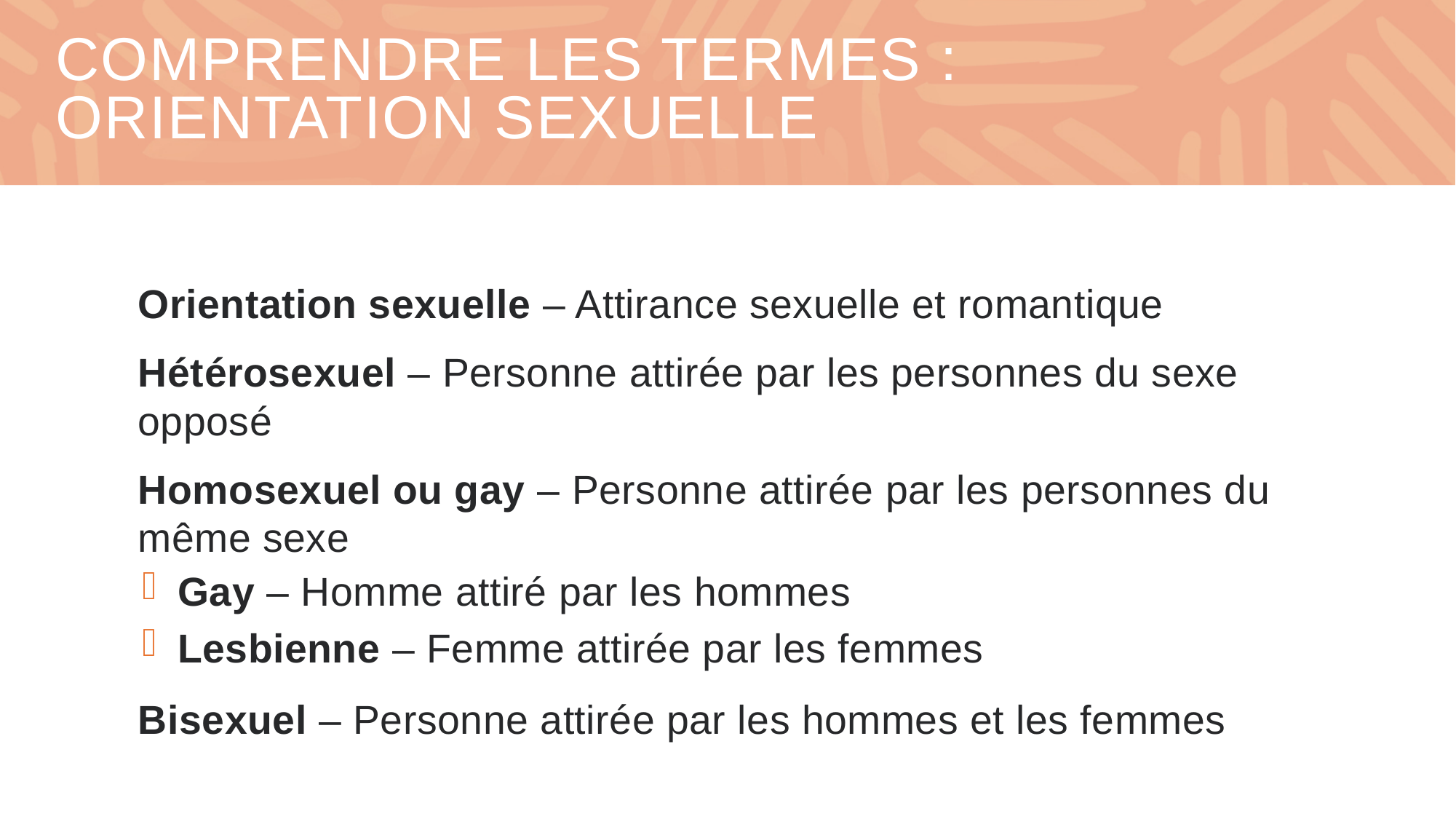

# COMPRENDRE LES TERMES : Orientation sexuelle
Orientation sexuelle – Attirance sexuelle et romantique
Hétérosexuel – Personne attirée par les personnes du sexe opposé
Homosexuel ou gay – Personne attirée par les personnes du même sexe
Gay – Homme attiré par les hommes
Lesbienne – Femme attirée par les femmes
Bisexuel – Personne attirée par les hommes et les femmes